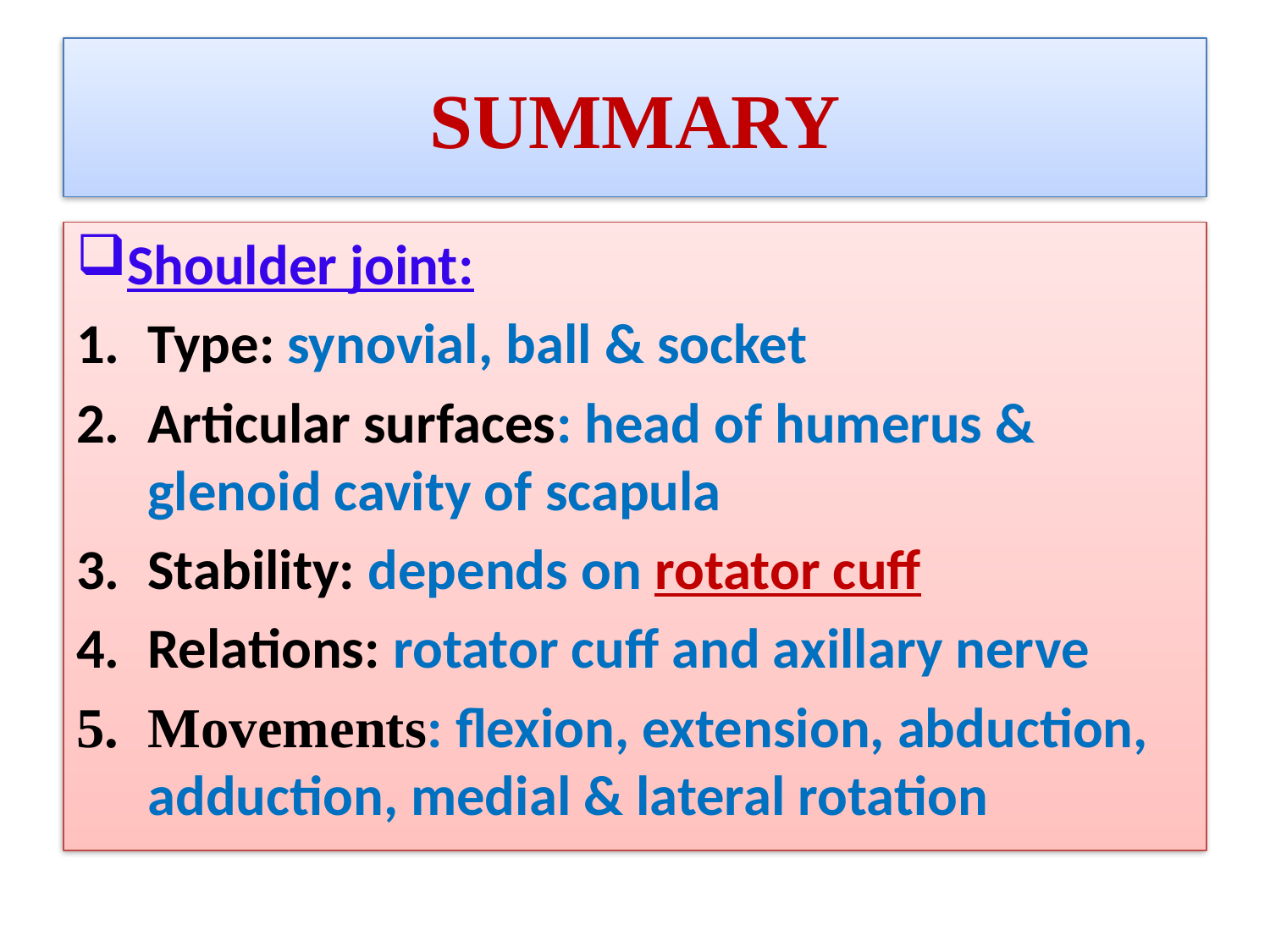

# SUMMARY
Shoulder joint:
Type: synovial, ball & socket
Articular surfaces: head of humerus & glenoid cavity of scapula
Stability: depends on rotator cuff
Relations: rotator cuff and axillary nerve
Movements: flexion, extension, abduction, adduction, medial & lateral rotation